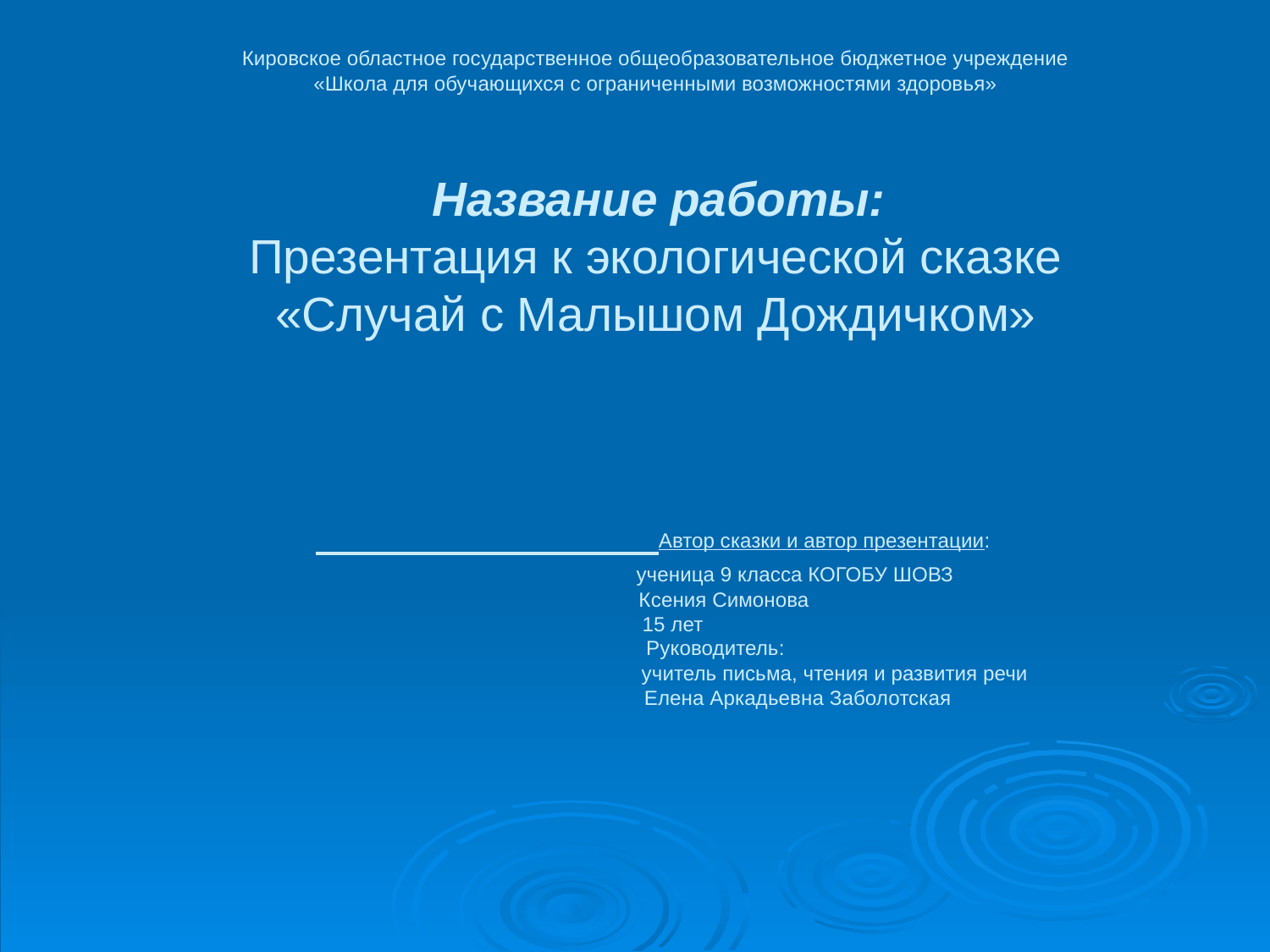

Кировское областное государственное общеобразовательное бюджетное учреждение
«Школа для обучающихся с ограниченными возможностями здоровья»
 Название работы:
Презентация к экологической сказке
 «Случай с Малышом Дождичком»
                  Автор сказки и автор презентации:
                                                  ученица 9 класса КОГОБУ ШОВЗ
                        Ксения Симонова
      15 лет
                     Руководитель:
                                                                учитель письма, чтения и развития речи
                                                  Елена Аркадьевна Заболотская